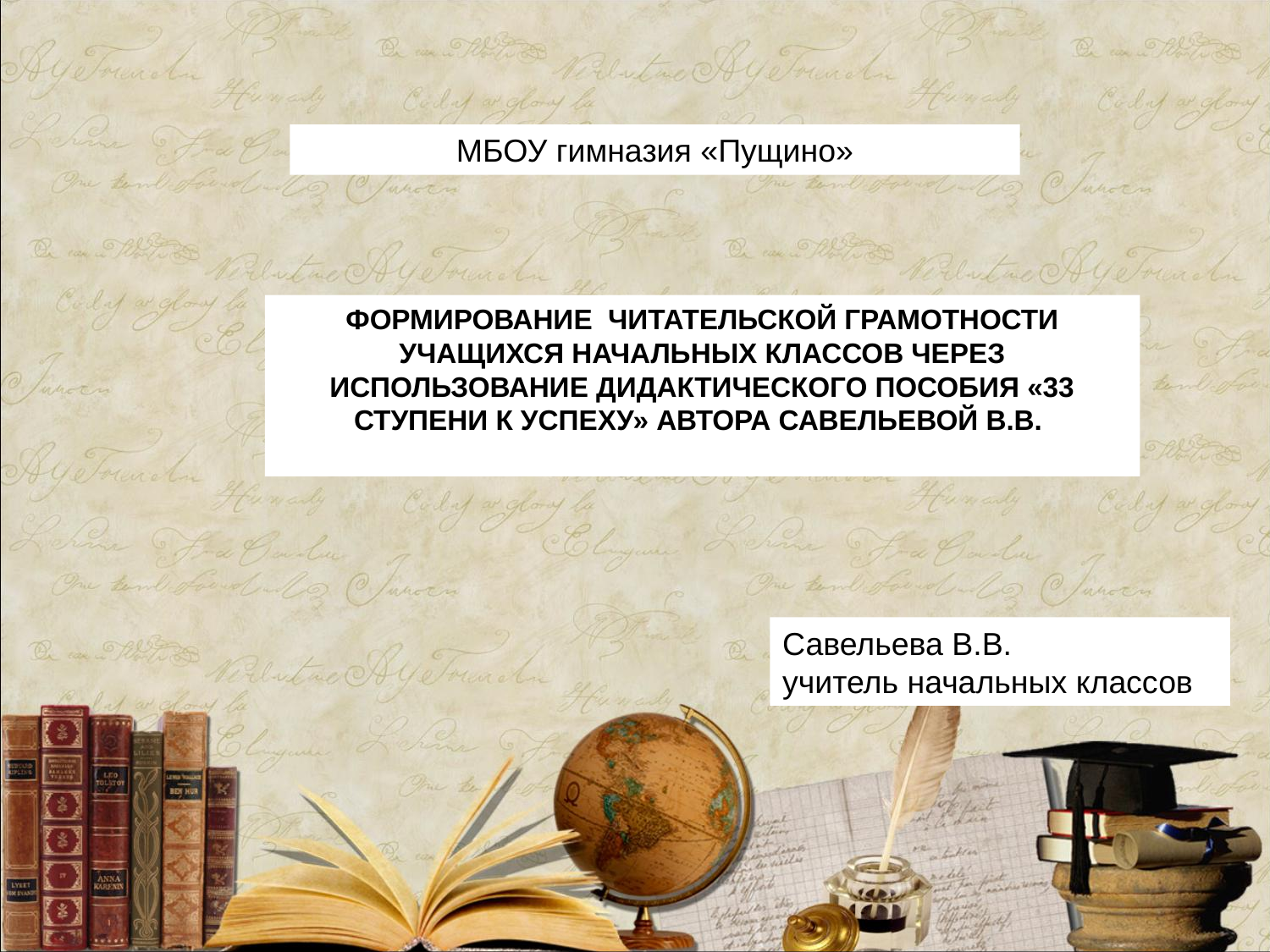

МБОУ гимназия «Пущино»
ФОРМИРОВАНИЕ  ЧИТАТЕЛЬСКОЙ ГРАМОТНОСТИ УЧАЩИХСЯ НАЧАЛЬНЫХ КЛАССОВ ЧЕРЕЗ ИСПОЛЬЗОВАНИЕ ДИДАКТИЧЕСКОГО ПОСОБИЯ «33 СТУПЕНИ К УСПЕХУ» АВТОРА САВЕЛЬЕВОЙ В.В.

Савельева В.В.
учитель начальных классов